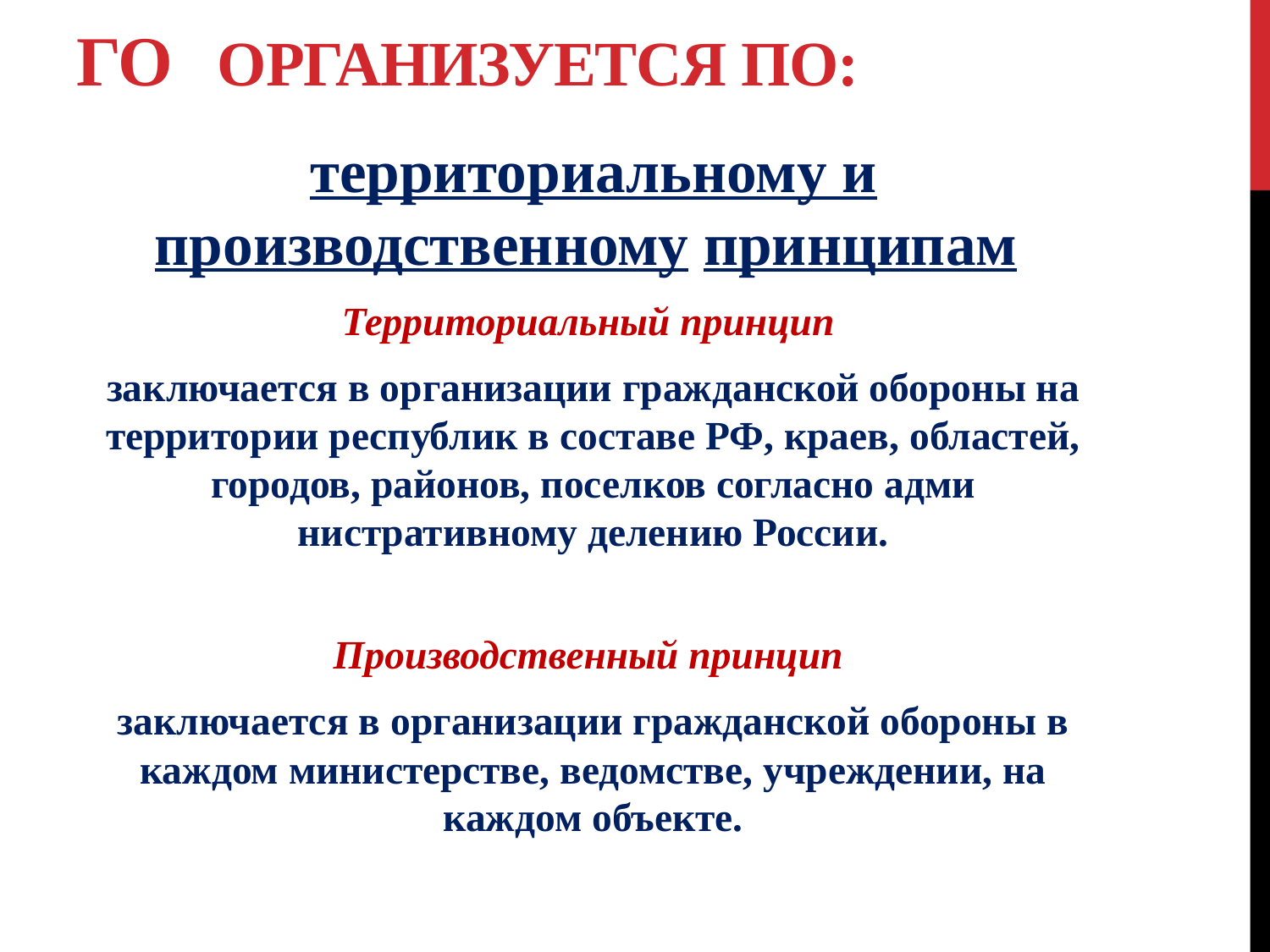

# ГО   Организуется по:
территориальному и производственному принципам
Территориальный принцип
заключается в организации гражданской обороны на территории республик в составе РФ, краев, областей, городов, районов, поселков согласно адми­нистративному делению России.

Производственный принцип
заключается в организации гражданской обороны в каждом министерстве, ведомстве, учреждении, на каждом объекте.